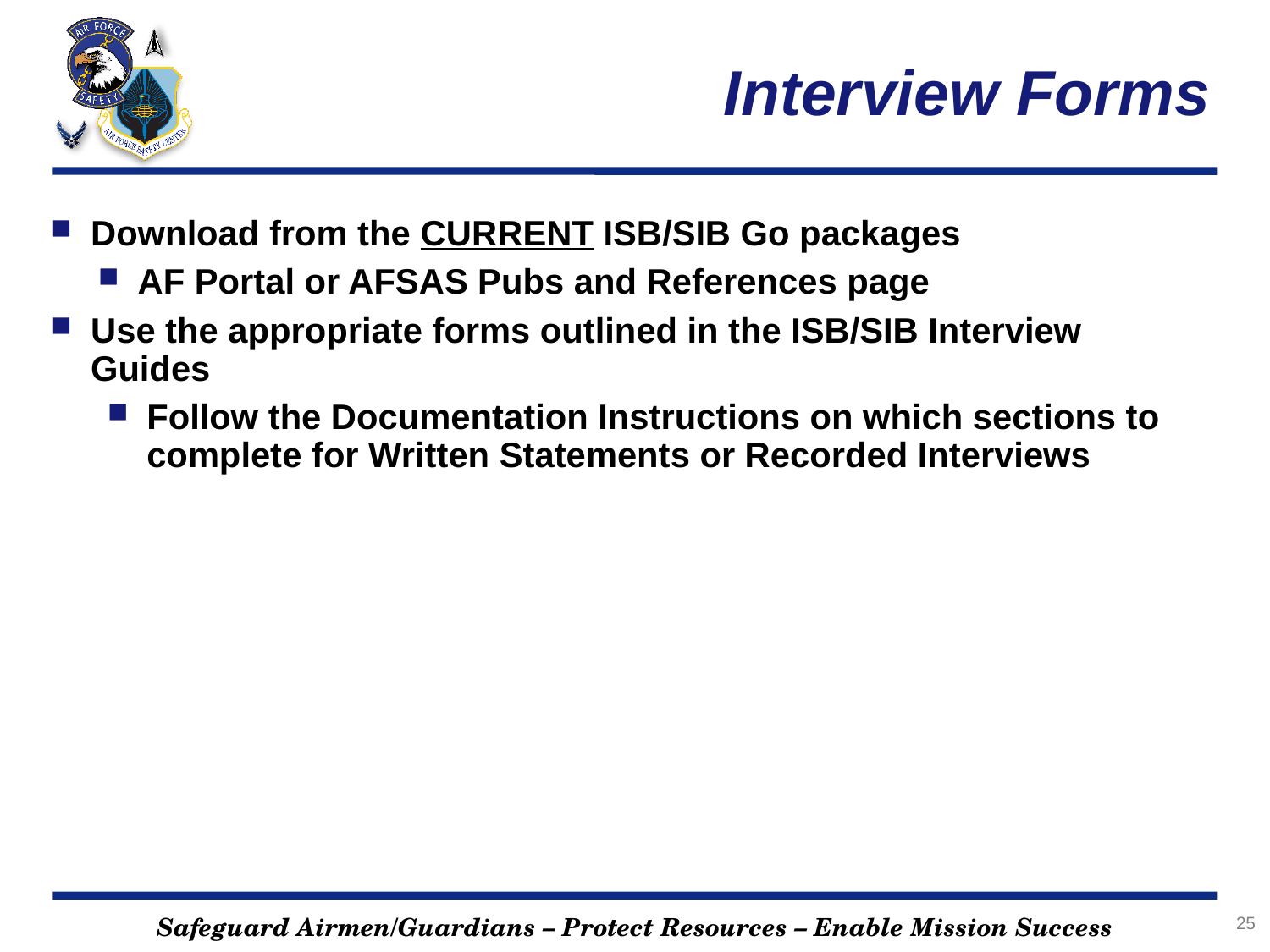

# Interview Forms
Download from the CURRENT ISB/SIB Go packages
AF Portal or AFSAS Pubs and References page
Use the appropriate forms outlined in the ISB/SIB Interview Guides
Follow the Documentation Instructions on which sections to complete for Written Statements or Recorded Interviews

25